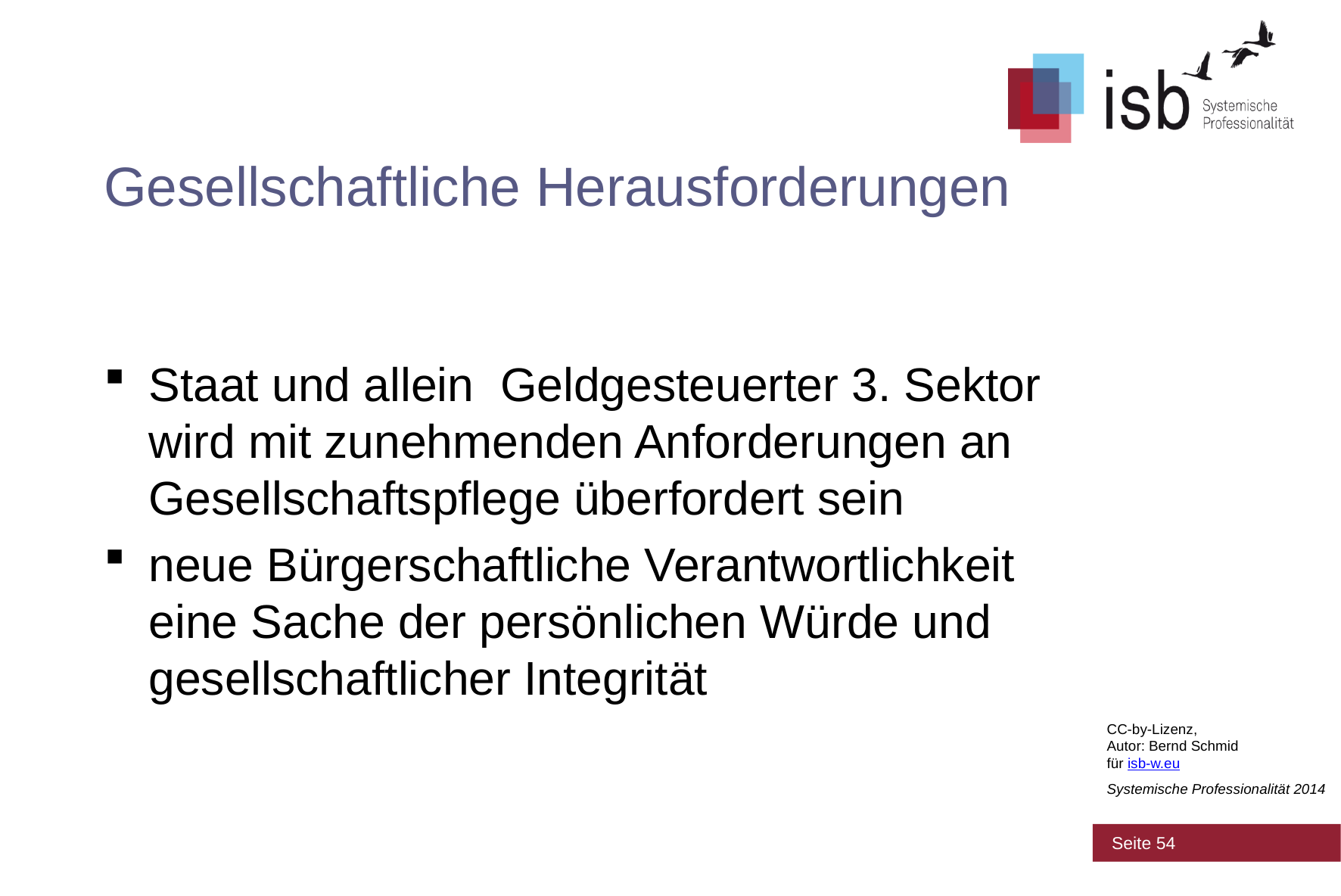

# Gesellschaftliche Herausforderungen
Staat und allein  Geldgesteuerter 3. Sektor wird mit zunehmenden Anforderungen an Gesellschaftspflege überfordert sein
neue Bürgerschaftliche Verantwortlichkeit eine Sache der persönlichen Würde und gesellschaftlicher Integrität
 Seite 54